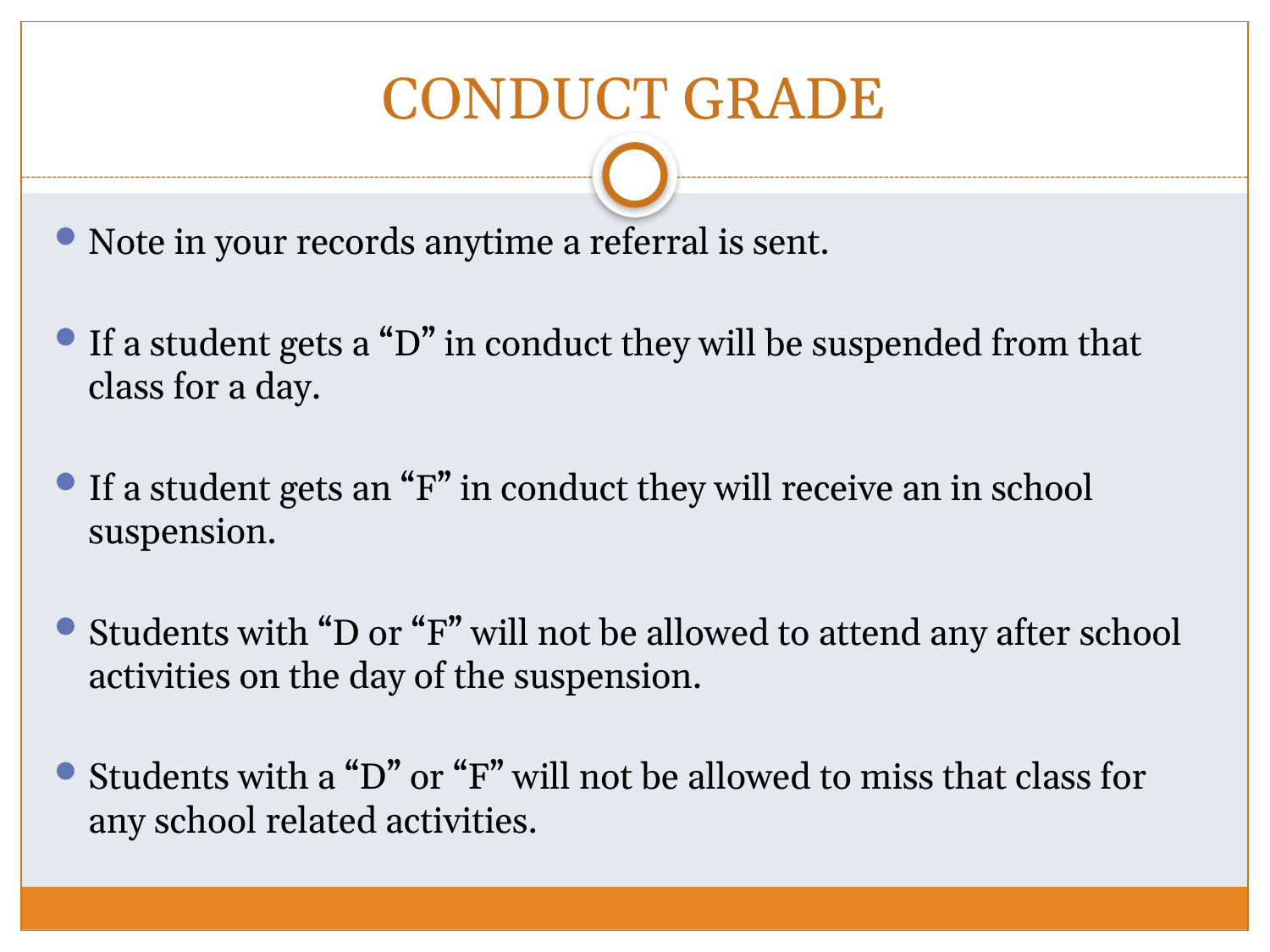

# CONDUCT GRADE
Note in your records anytime a referral is sent.

If a student gets a “D” in conduct they will be suspended from that class for a day.

If a student gets an “F” in conduct they will receive an in school suspension.

Students with “D or “F” will not be allowed to attend any after school activities on the day of the suspension.

Students with a “D” or “F” will not be allowed to miss that class for any school related activities.